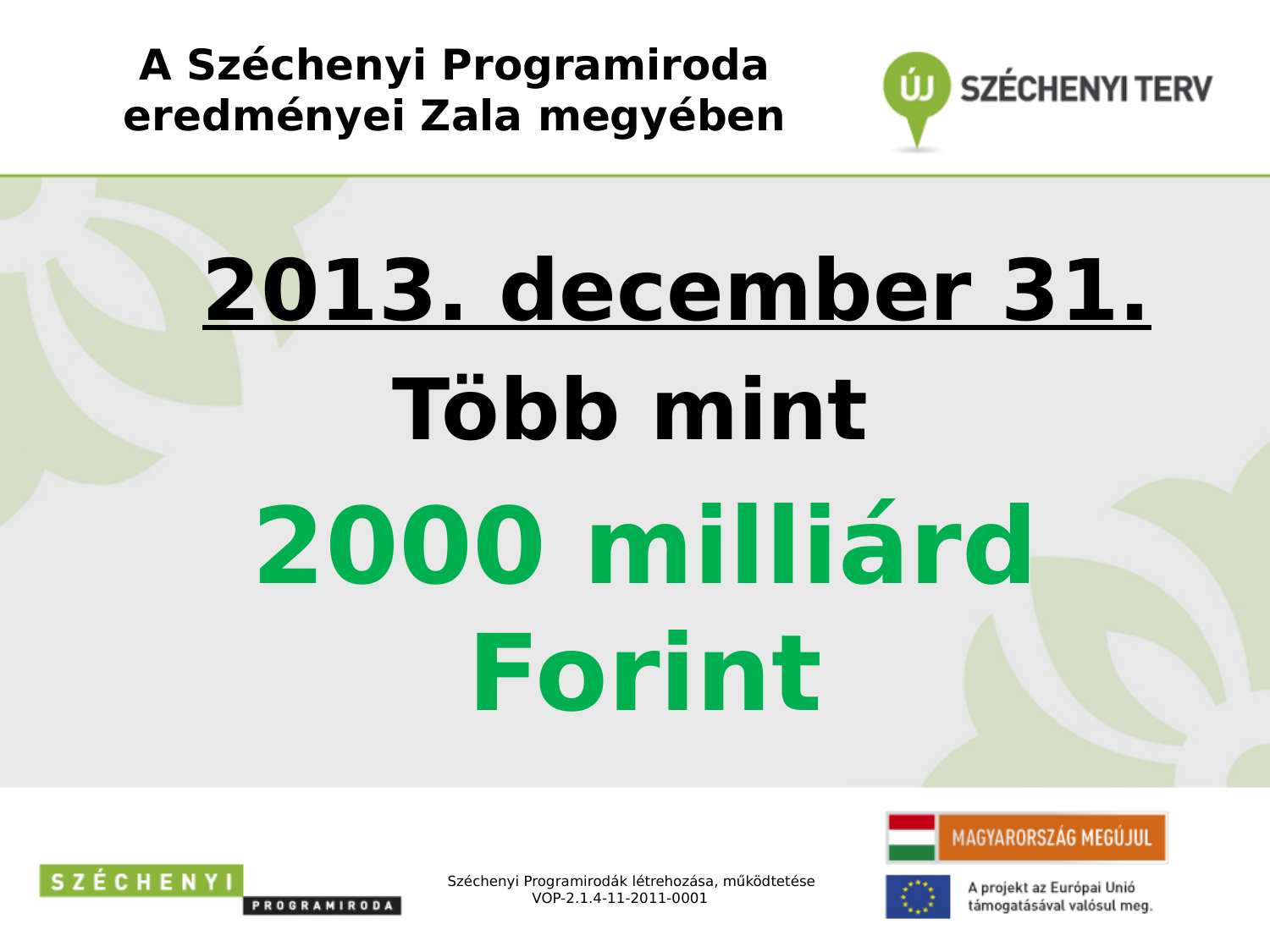

# A Széchenyi Programiroda eredményei Zala megyében
  2013. december 31.
Több mint
2000 milliárd Forint

Széchenyi Programirodák létrehozása, működtetése
                   VOP-2.1.4-11-2011-0001